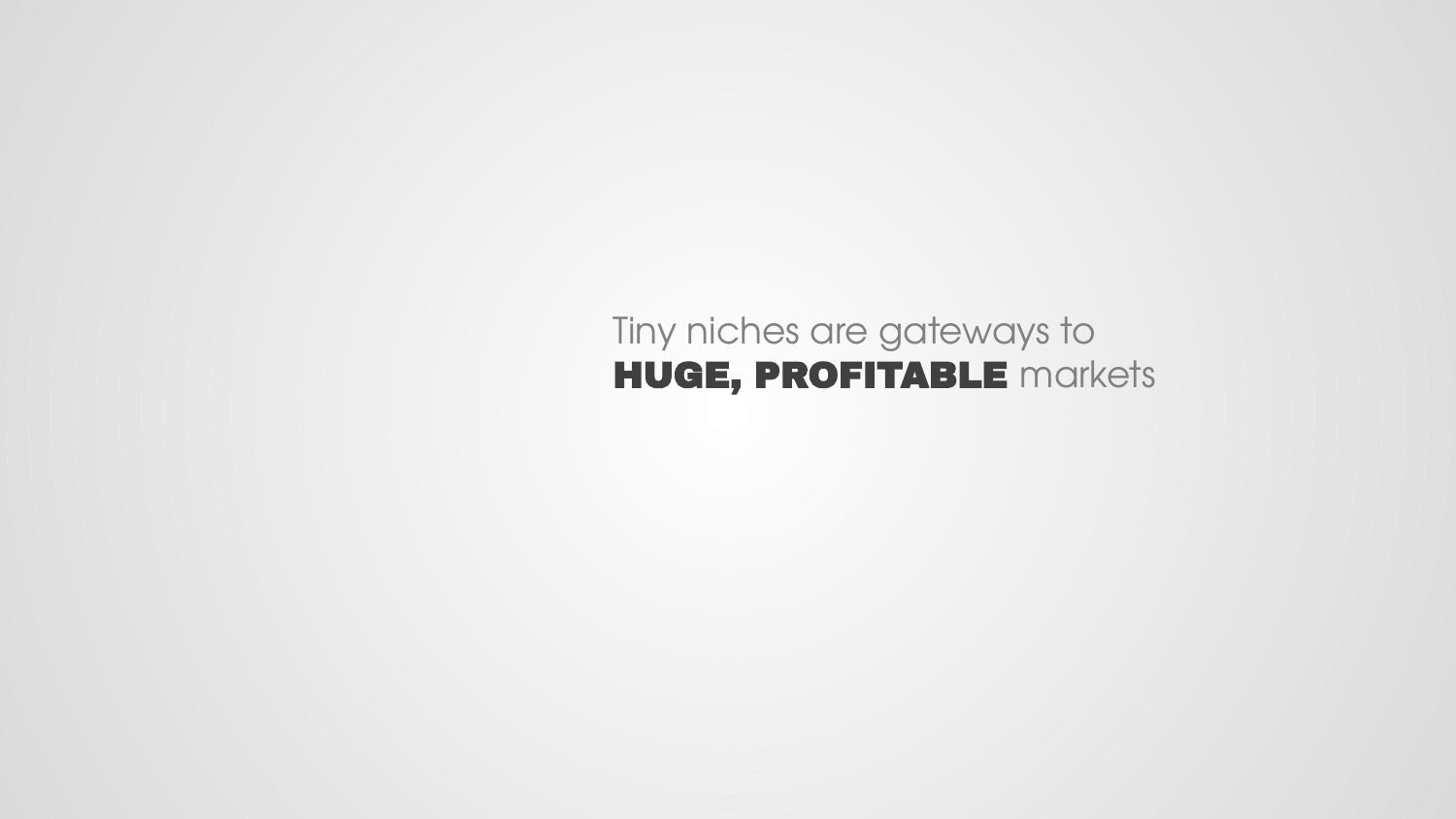

Tiny niches are gateways to
HUGE, PROFITABLE markets